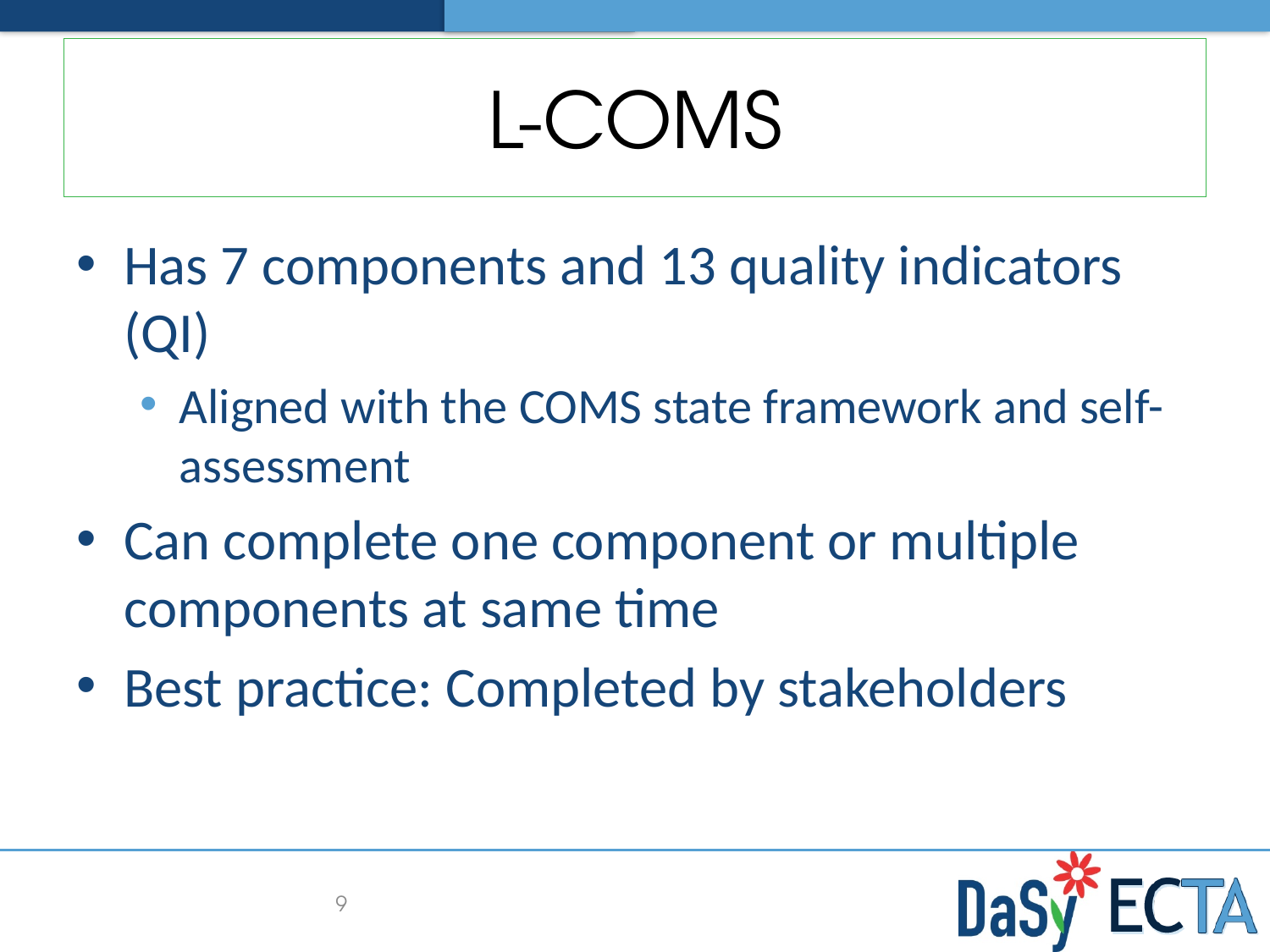

# L-COMS
Has 7 components and 13 quality indicators (QI)
Aligned with the COMS state framework and self- assessment
Can complete one component or multiple components at same time
Best practice: Completed by stakeholders

9